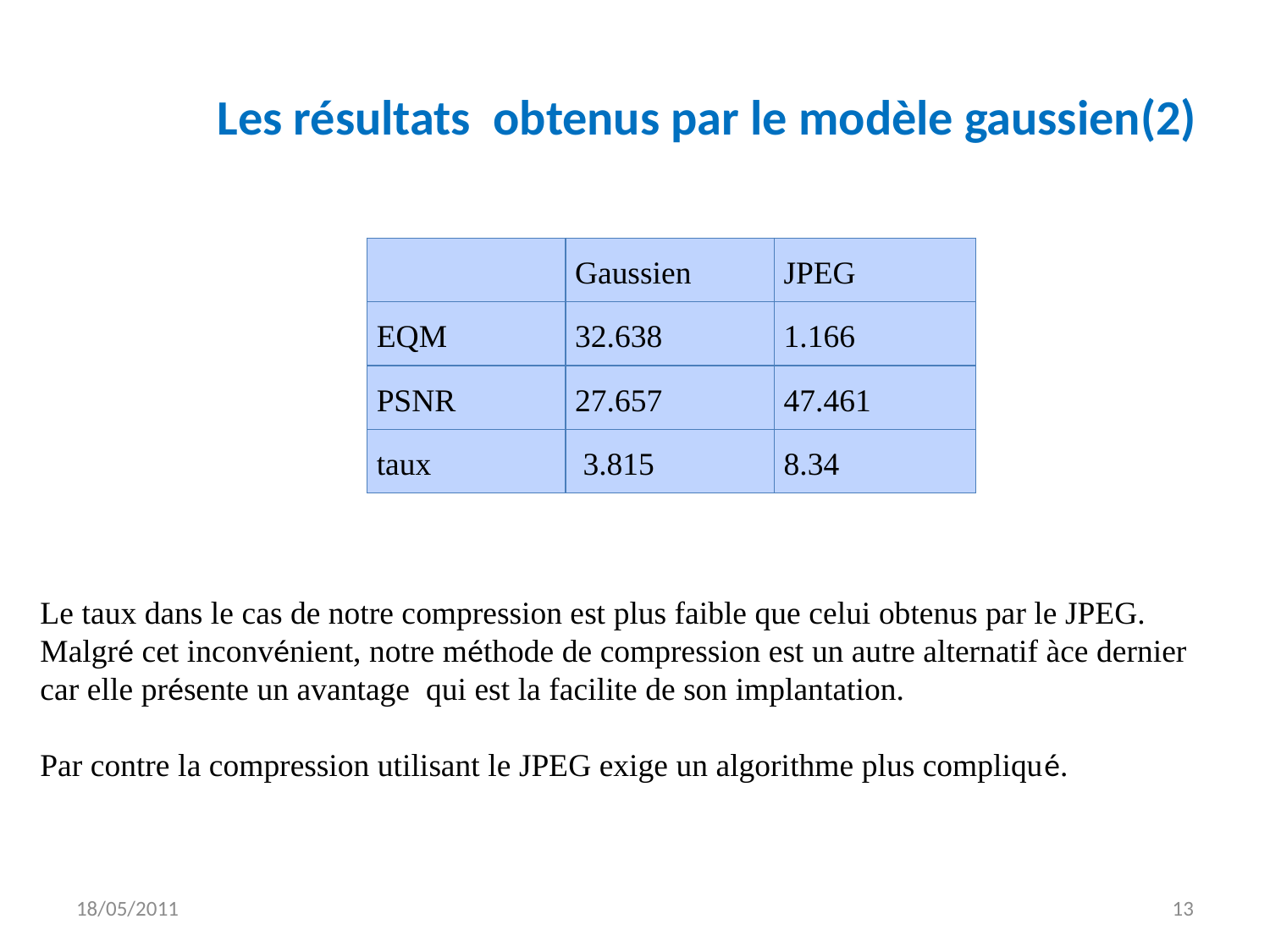

Les résultats  obtenus par le modèle gaussien(2)
|  | Gaussien | JPEG |
| --- | --- | --- |
| EQM | 32.638 | 1.166 |
| PSNR | 27.657 | 47.461 |
| taux | 3.815 | 8.34 |
Le taux dans le cas de notre compression est plus faible que celui obtenus par le JPEG.
Malgré cet inconvénient, notre méthode de compression est un autre alternatif àce dernier
car elle présente un avantage  qui est la facilite de son implantation.

Par contre la compression utilisant le JPEG exige un algorithme plus compliqué.
18/05/2011
13